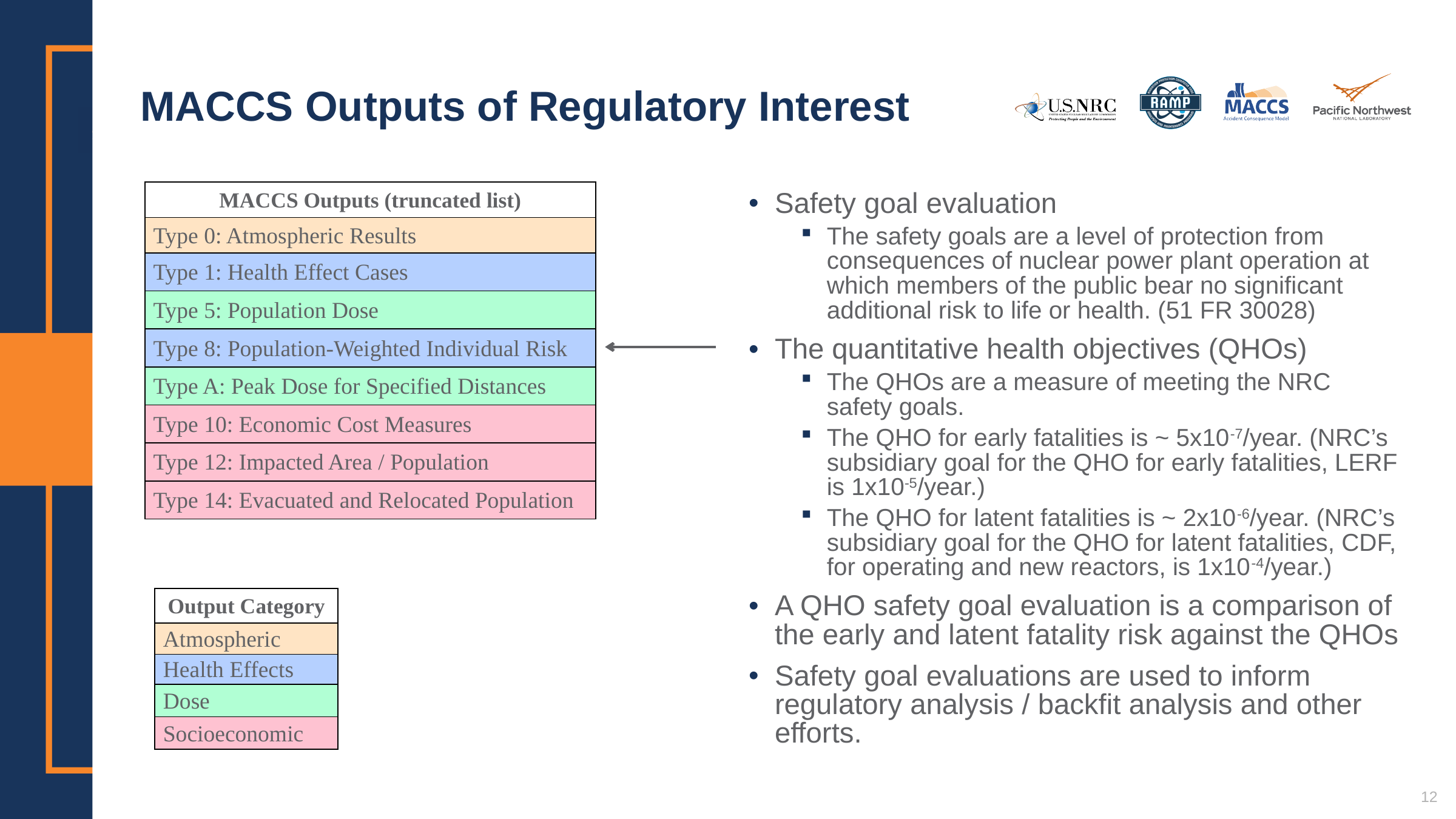

# MACCS Outputs of Regulatory Interest
| MACCS Outputs (truncated list) |
| --- |
| Type 0: Atmospheric Results |
| Type 1: Health Effect Cases |
| Type 5: Population Dose |
| Type 8: Population-Weighted Individual Risk |
| Type A: Peak Dose for Specified Distances |
| Type 10: Economic Cost Measures |
| Type 12: Impacted Area / Population |
| Type 14: Evacuated and Relocated Population |
Safety goal evaluation
The safety goals are a level of protection from consequences of nuclear power plant operation at which members of the public bear no significant additional risk to life or health. (51 FR 30028)
The quantitative health objectives (QHOs)
The QHOs are a measure of meeting the NRC safety goals.
The QHO for early fatalities is ~ 5x10-7/year. (NRC’s subsidiary goal for the QHO for early fatalities, LERF is 1x10-5/year.)
The QHO for latent fatalities is ~ 2x10-6/year. (NRC’s subsidiary goal for the QHO for latent fatalities, CDF, for operating and new reactors, is 1x10-4/year.)
A QHO safety goal evaluation is a comparison of the early and latent fatality risk against the QHOs
Safety goal evaluations are used to inform regulatory analysis / backfit analysis and other efforts.
| Output Category |
| --- |
| Atmospheric |
| Health Effects |
| Dose |
| Socioeconomic |
12